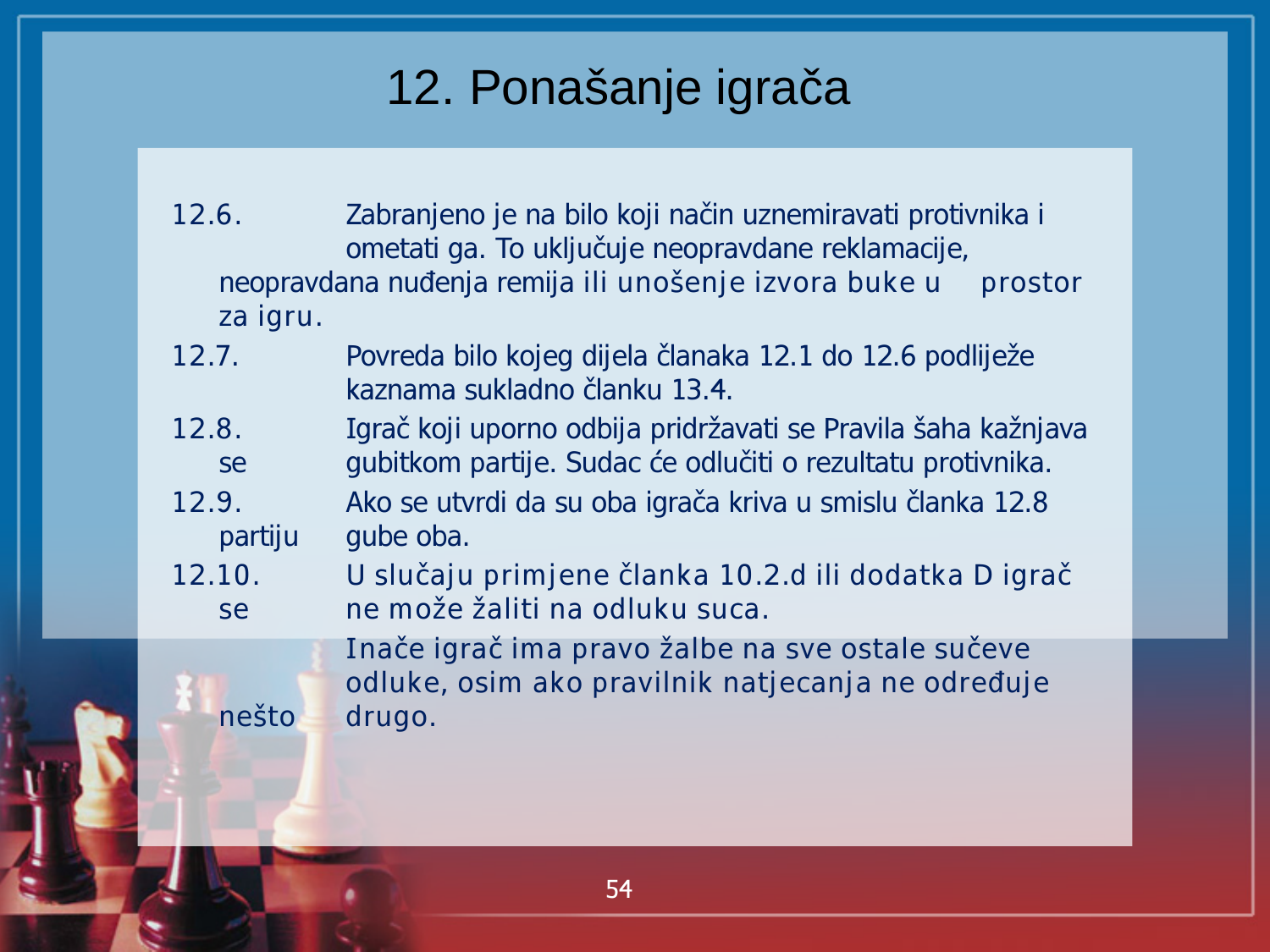

# 12. Ponašanje igrača
12.6.	Zabranjeno je na bilo koji način uznemiravati protivnika i 	ometati ga. To uključuje neopravdane reklamacije, 	neopravdana nuđenja remija ili unošenje izvora buke u 	prostor za igru.
12.7.	Povreda bilo kojeg dijela članaka 12.1 do 12.6 podliježe 	kaznama sukladno članku 13.4.
12.8.	Igrač koji uporno odbija pridržavati se Pravila šaha kažnjava se 	gubitkom partije. Sudac će odlučiti o rezultatu protivnika.
12.9.	Ako se utvrdi da su oba igrača kriva u smislu članka 12.8 partiju 	gube oba.
12.10.	U slučaju primjene članka 10.2.d ili dodatka D igrač se 	ne može žaliti na odluku suca.
		Inače igrač ima pravo žalbe na sve ostale sučeve 	odluke, osim ako pravilnik natjecanja ne određuje nešto 	drugo.
54